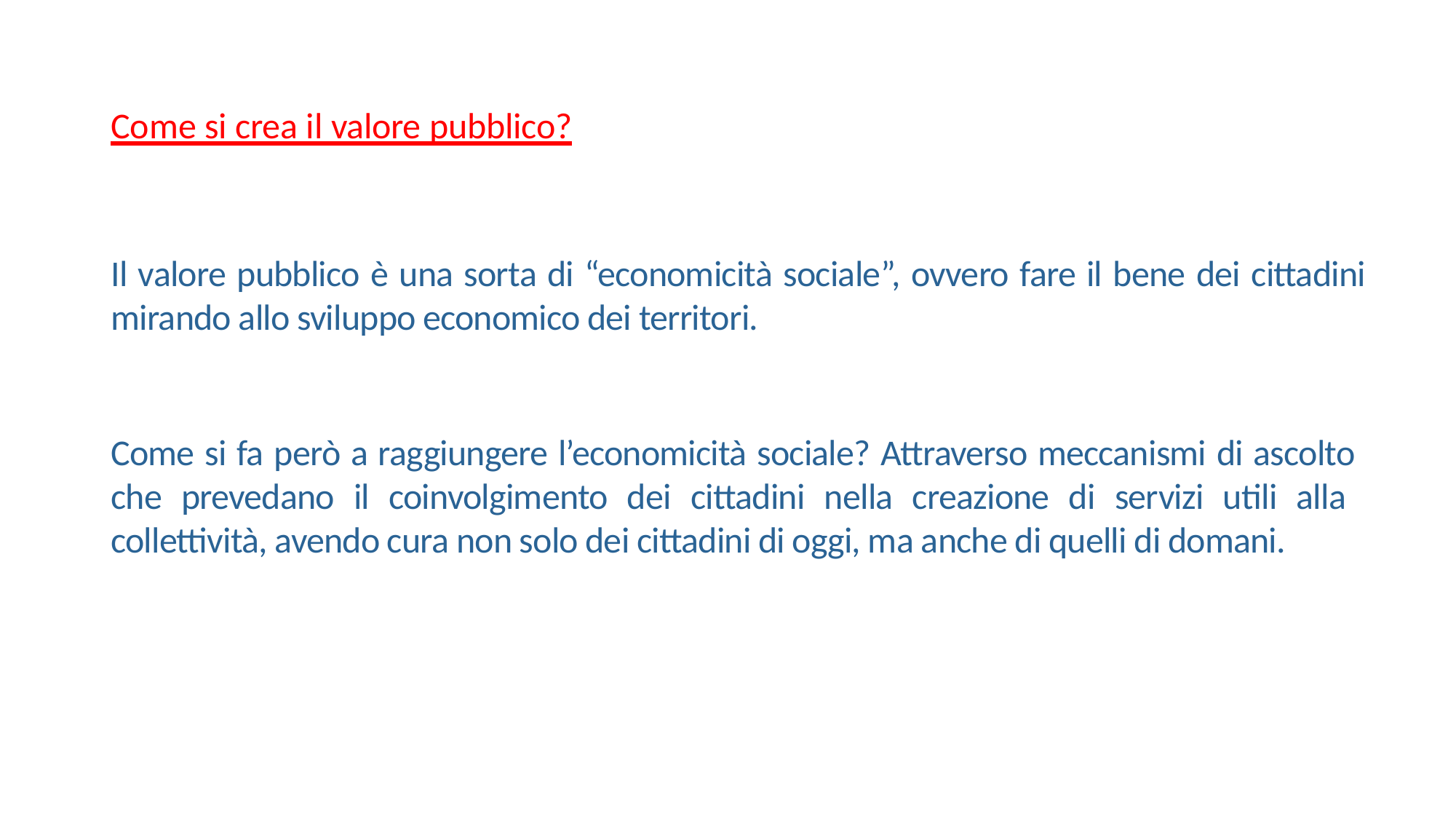

# Come si crea il valore pubblico?
Il valore pubblico è una sorta di “economicità sociale”, ovvero fare il bene dei cittadini mirando allo sviluppo economico dei territori.

Come si fa però a raggiungere l’economicità sociale? Attraverso meccanismi di ascolto  che prevedano il coinvolgimento dei cittadini nella creazione di servizi utili alla  collettività, avendo cura non solo dei cittadini di oggi, ma anche di quelli di domani.